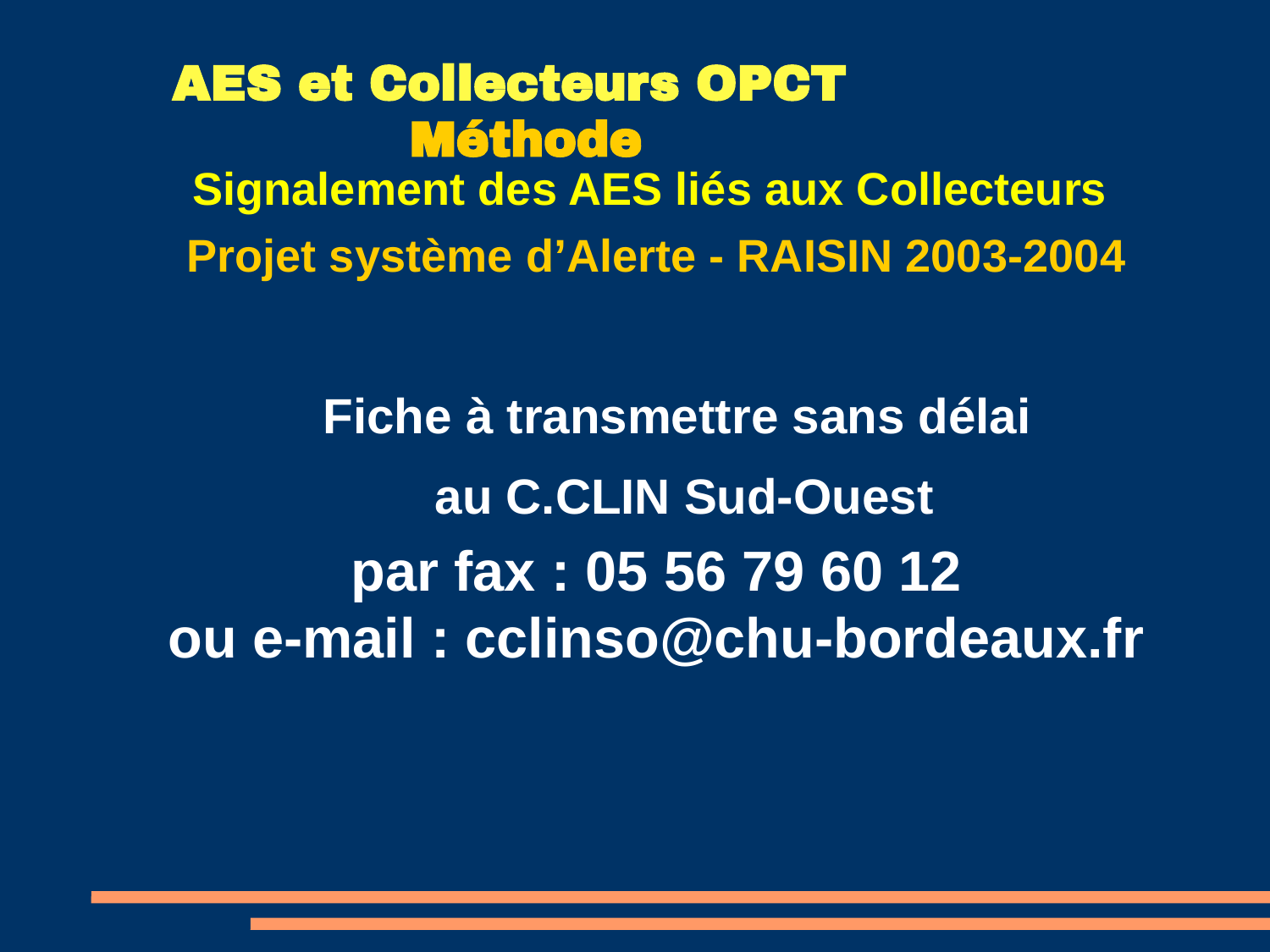

AES et Collecteurs OPCT
 Méthode
Signalement des AES liés aux Collecteurs
Projet système d’Alerte - RAISIN 2003-2004

Fiche à transmettre sans délai
au C.CLIN Sud-Ouest
par fax : 05 56 79 60 12
ou e-mail : cclinso@chu-bordeaux.fr